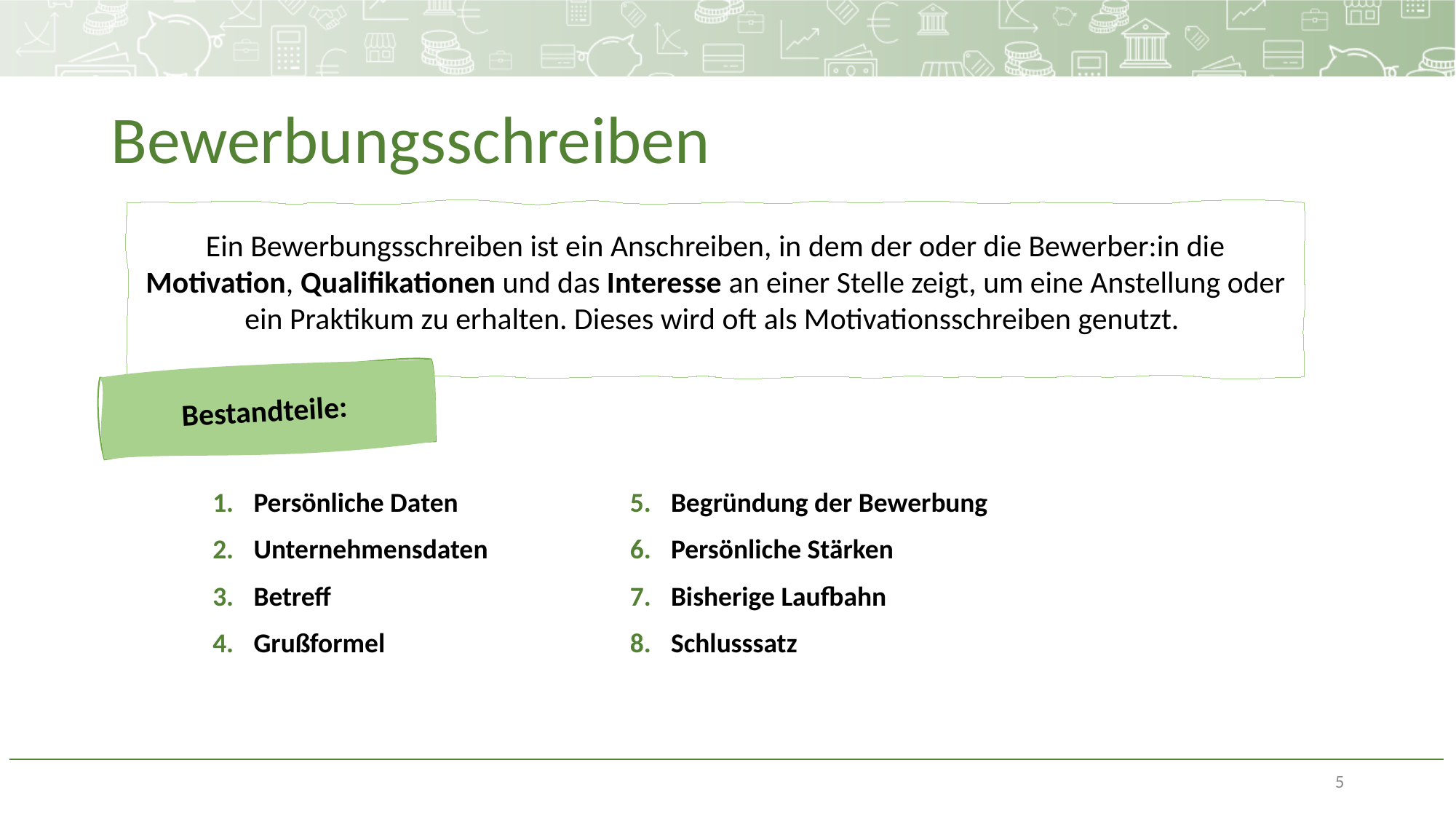

# Bewerbungsschreiben

Ein Bewerbungsschreiben ist ein Anschreiben, in dem der oder die Bewerber:in die Motivation, Qualifikationen und das Interesse an einer Stelle zeigt, um eine Anstellung oder ein Praktikum zu erhalten. Dieses wird oft als Motivationsschreiben genutzt.

Bestandteile:
Persönliche Daten
Unternehmensdaten
Betreff
Grußformel
Begründung der Bewerbung
Persönliche Stärken
Bisherige Laufbahn
Schlusssatz
5